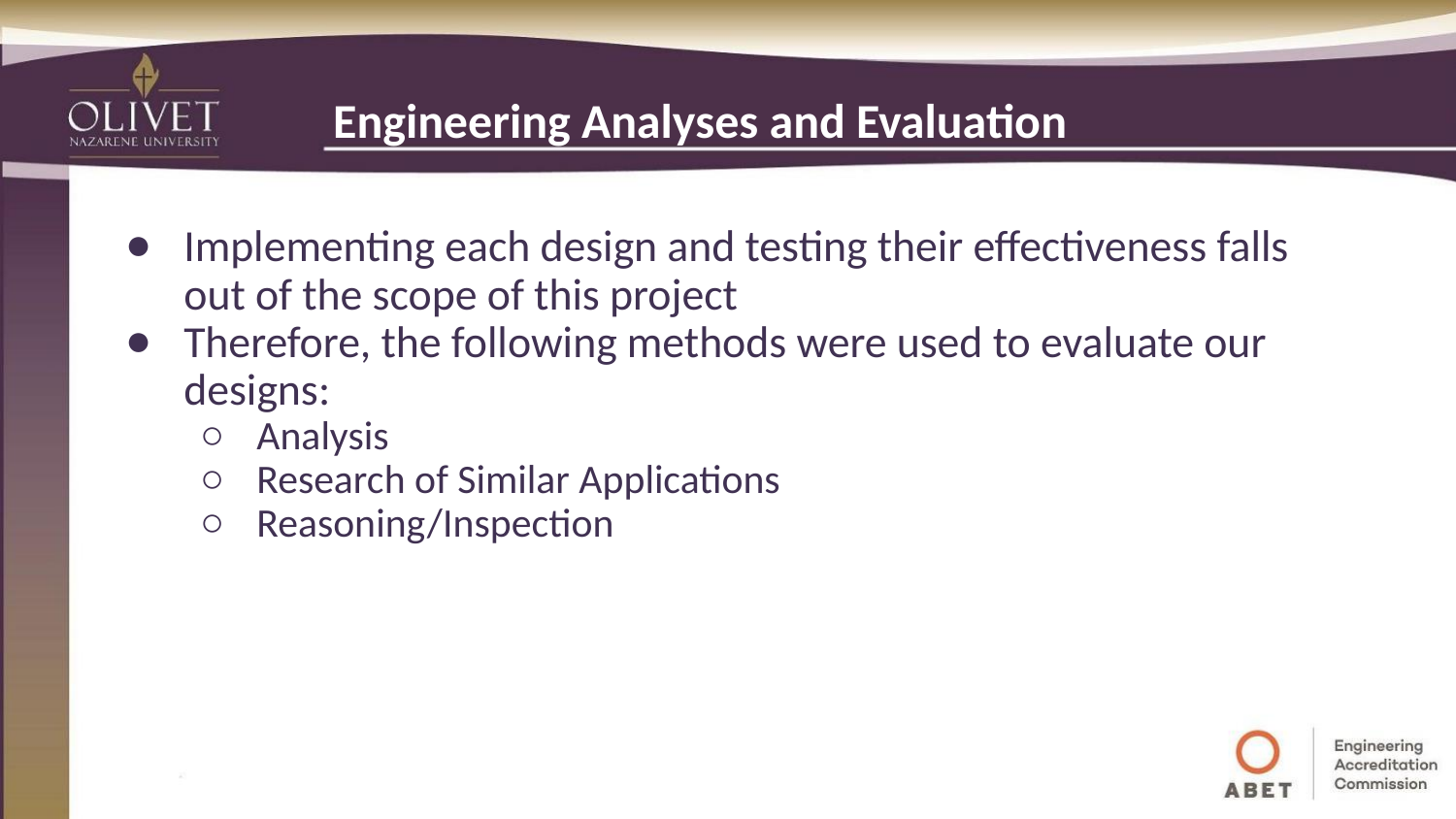

# Engineering Analyses and Evaluation
Implementing each design and testing their effectiveness falls out of the scope of this project
Therefore, the following methods were used to evaluate our designs:
Analysis
Research of Similar Applications
Reasoning/Inspection